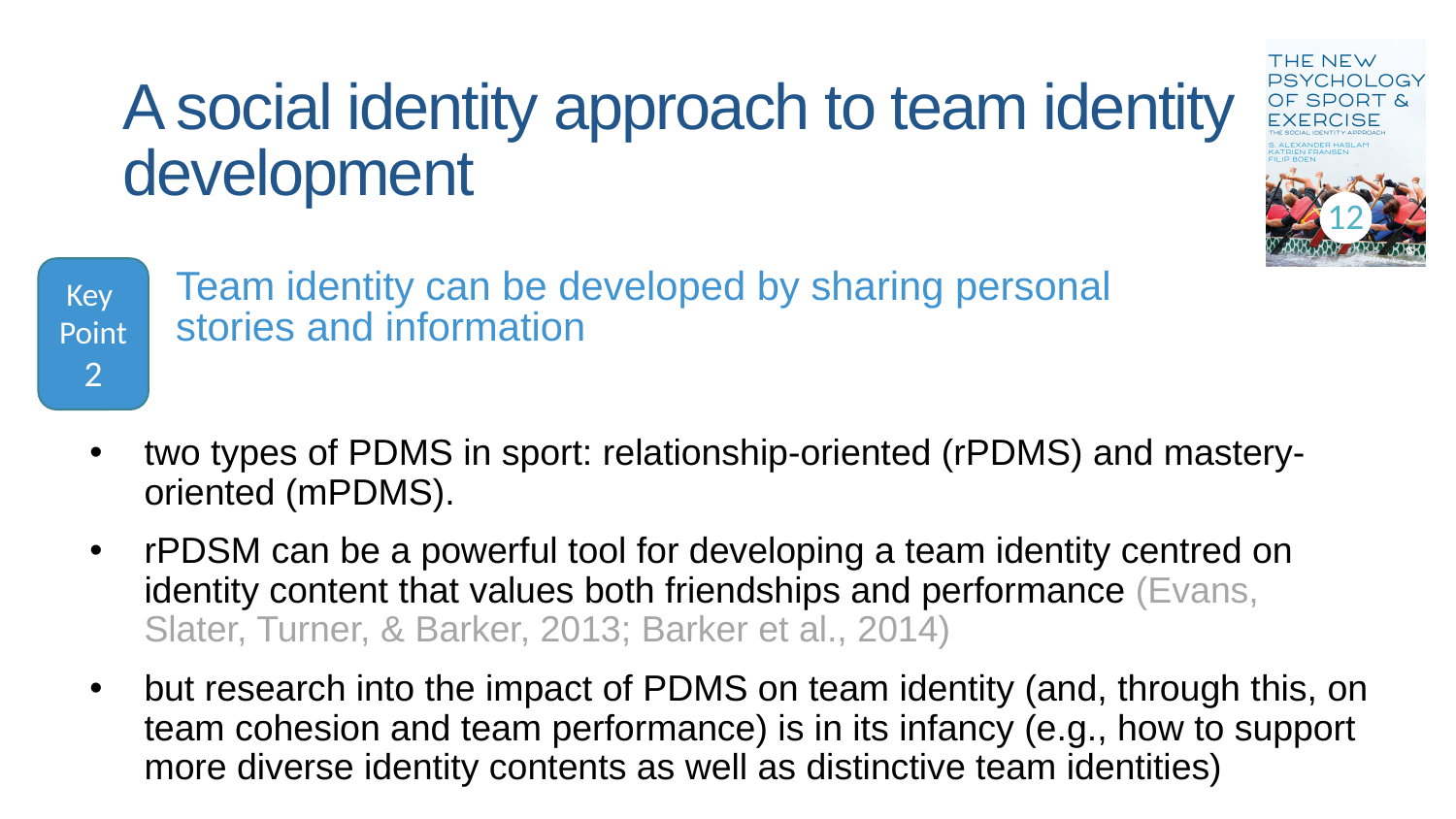

# A social identity approach to team identity development
12
Key
Point
2
Team identity can be developed by sharing personal stories and information
two types of PDMS in sport: relationship-oriented (rPDMS) and mastery-oriented (mPDMS).
rPDSM can be a powerful tool for developing a team identity centred on identity content that values both friendships and performance (Evans, Slater, Turner, & Barker, 2013; Barker et al., 2014)
but research into the impact of PDMS on team identity (and, through this, on team cohesion and team performance) is in its infancy (e.g., how to support more diverse identity contents as well as distinctive team identities)